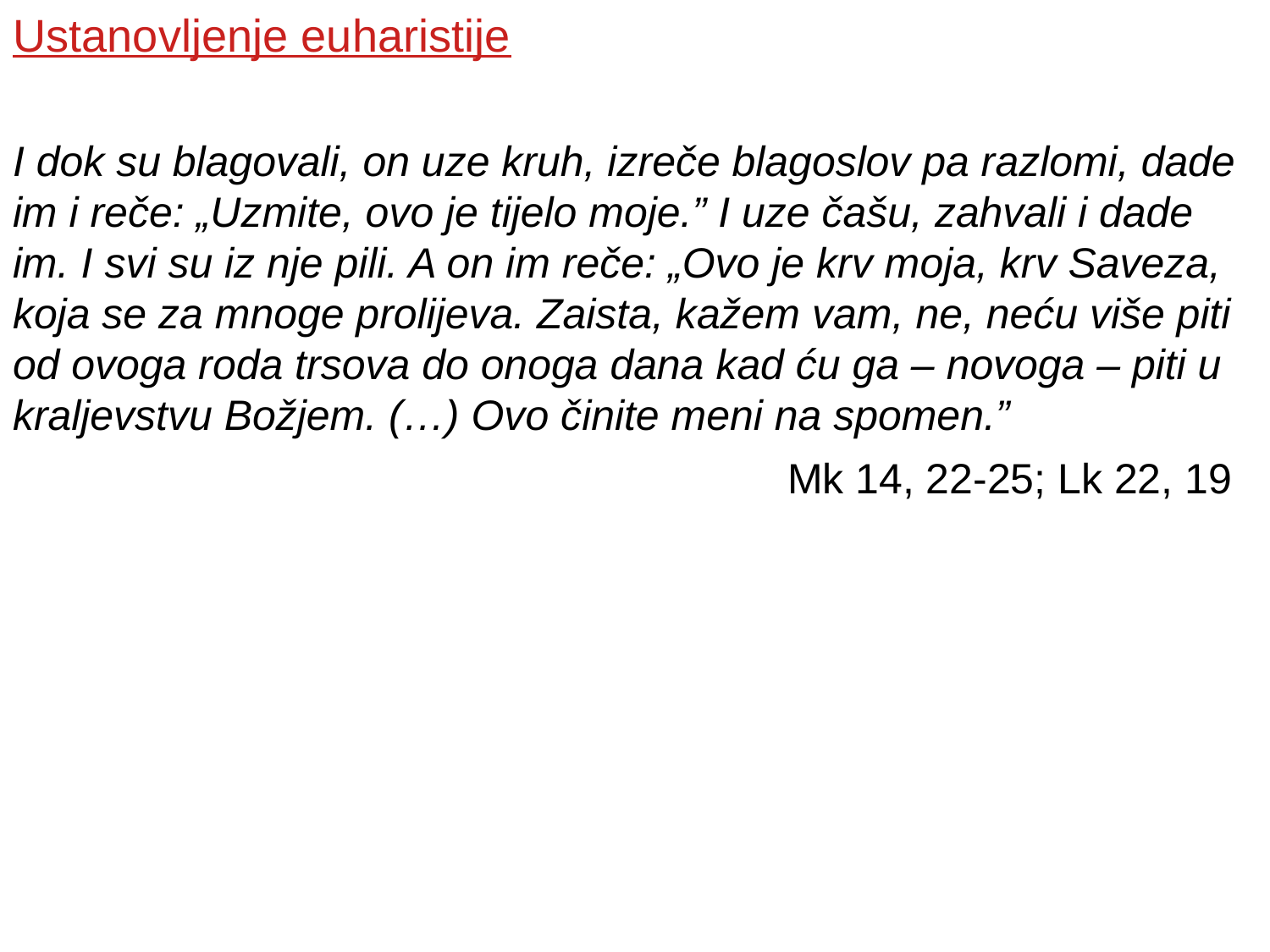

# Ustanovljenje euharistije

I dok su blagovali, on uze kruh, izreče blagoslov pa razlomi, dade im i reče: „Uzmite, ovo je tijelo moje.” I uze čašu, zahvali i dade im. I svi su iz nje pili. A on im reče: „Ovo je krv moja, krv Saveza, koja se za mnoge prolijeva. Zaista, kažem vam, ne, neću više piti od ovoga roda trsova do onoga dana kad ću ga – novoga – piti u kraljevstvu Božjem. (…) Ovo činite meni na spomen.”
				                     Mk 14, 22-25; Lk 22, 19